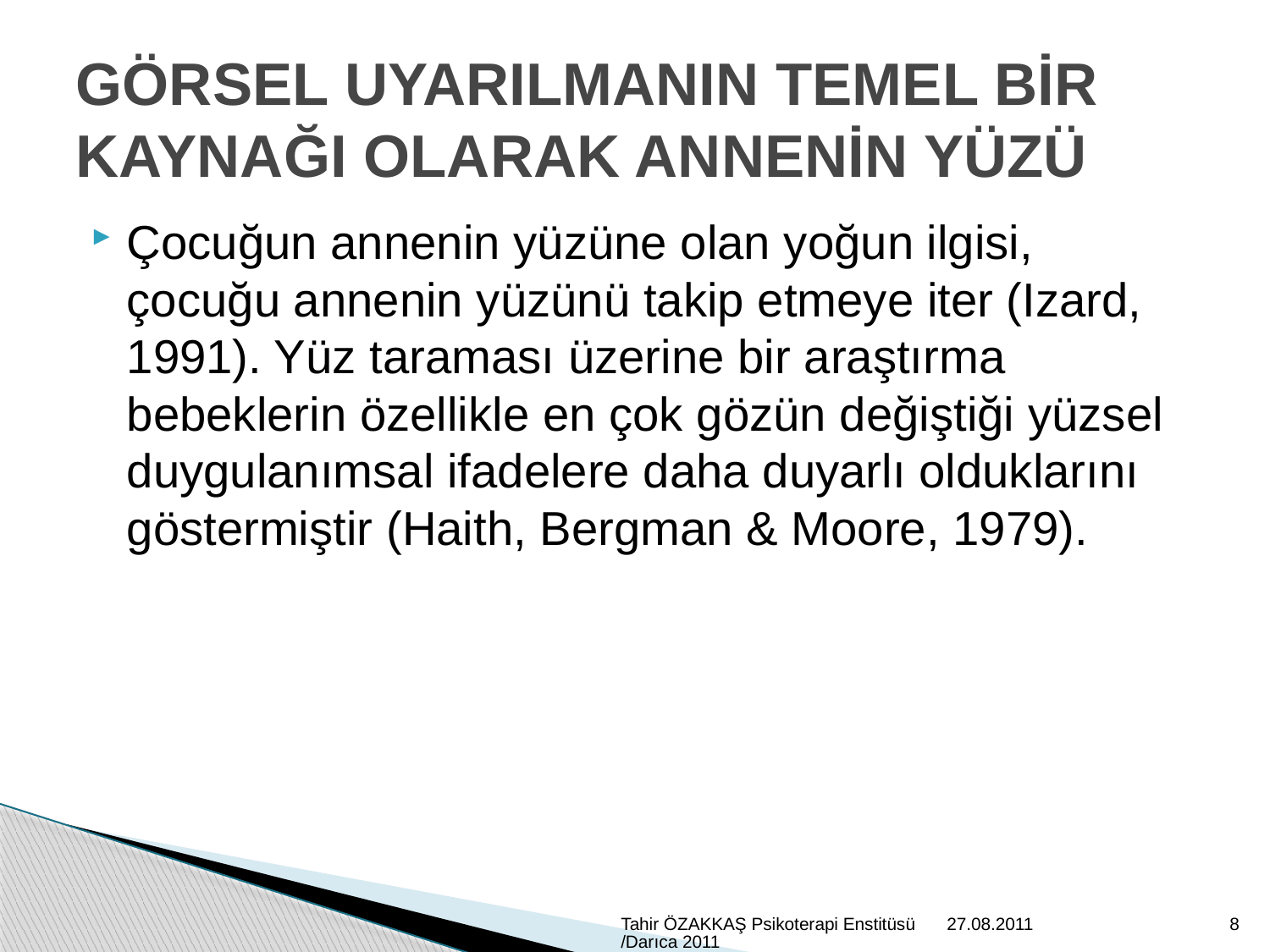

# GÖRSEL UYARILMANIN TEMEL BİR KAYNAĞI OLARAK ANNENİN YÜZÜ
Çocuğun annenin yüzüne olan yoğun ilgisi, çocuğu annenin yüzünü takip etmeye iter (Izard, 1991). Yüz taraması üzerine bir araştırma bebeklerin özellikle en çok gözün değiştiği yüzsel duygulanımsal ifadelere daha duyarlı olduklarını göstermiştir (Haith, Bergman & Moore, 1979).
Tahir ÖZAKKAŞ Psikoterapi Enstitüsü /Darıca 2011
27.08.2011
8